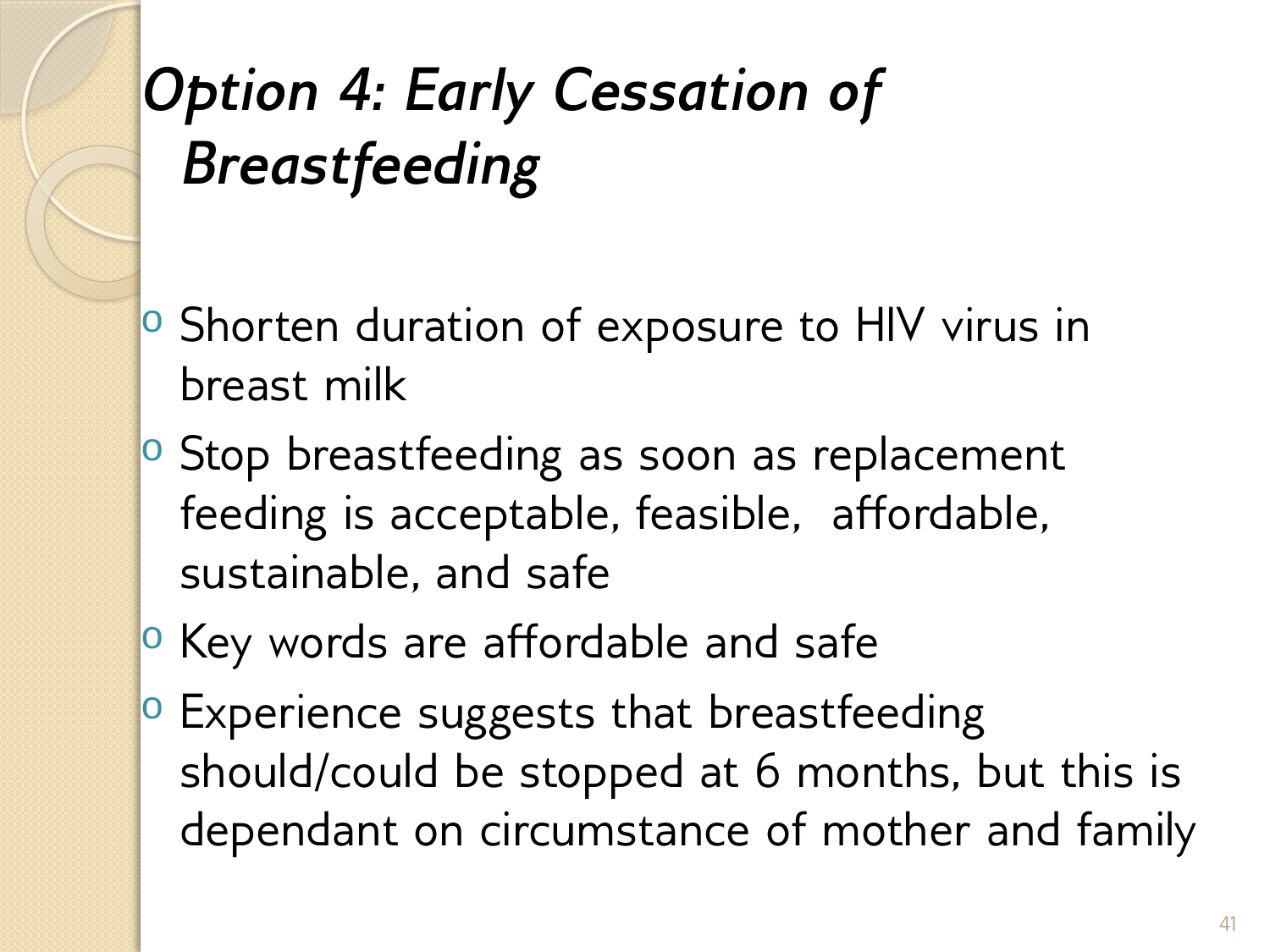

Option 4: Early Cessation of Breastfeeding

Shorten duration of exposure to HIV virus in breast milk
Stop breastfeeding as soon as replacement feeding is acceptable, feasible,  affordable, sustainable, and safe
Key words are affordable and safe
Experience suggests that breastfeeding should/could be stopped at 6 months, but this is dependant on circumstance of mother and family
41